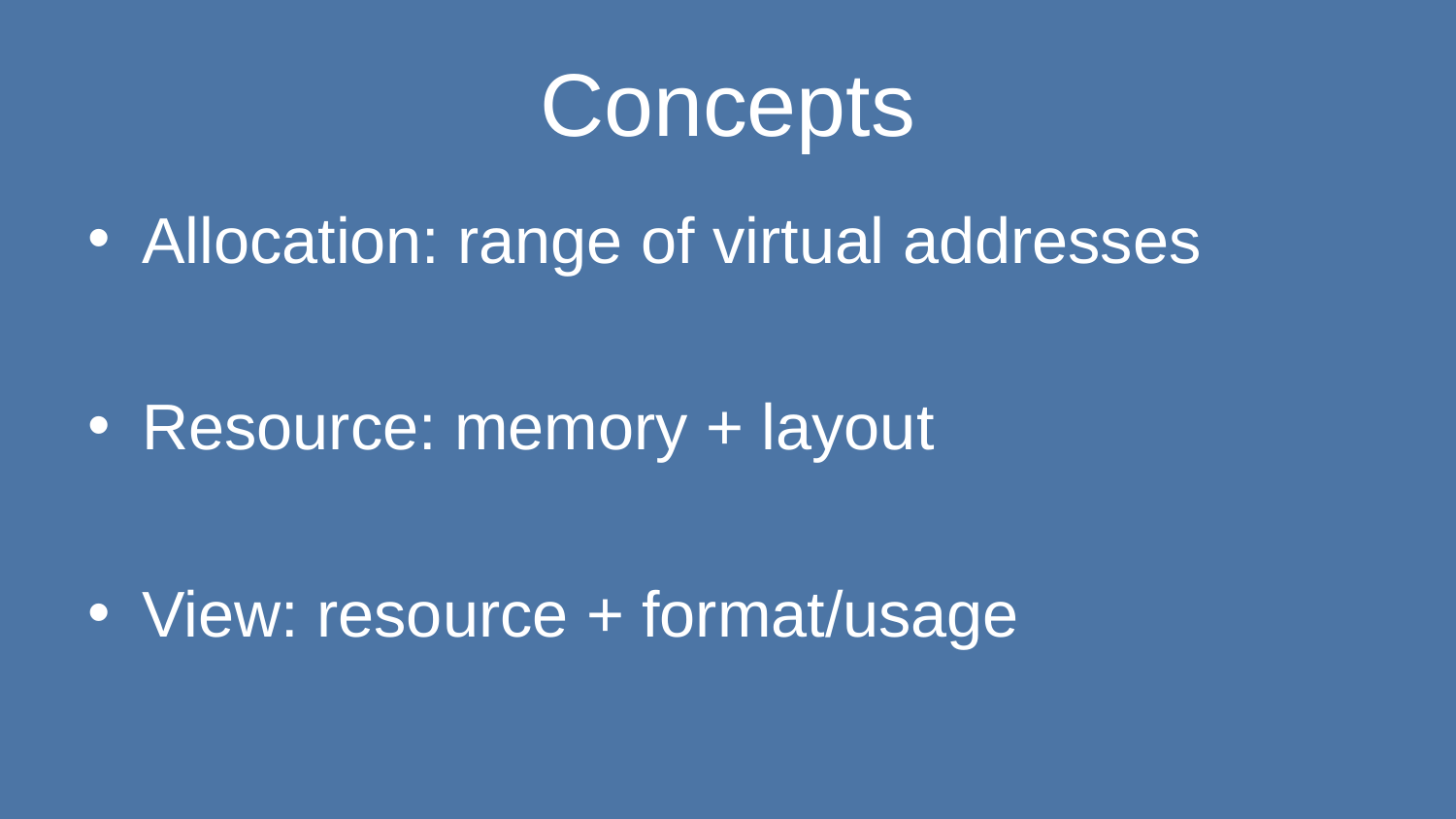

# Concepts
Allocation: range of virtual addresses

Resource: memory + layout

View: resource + format/usage